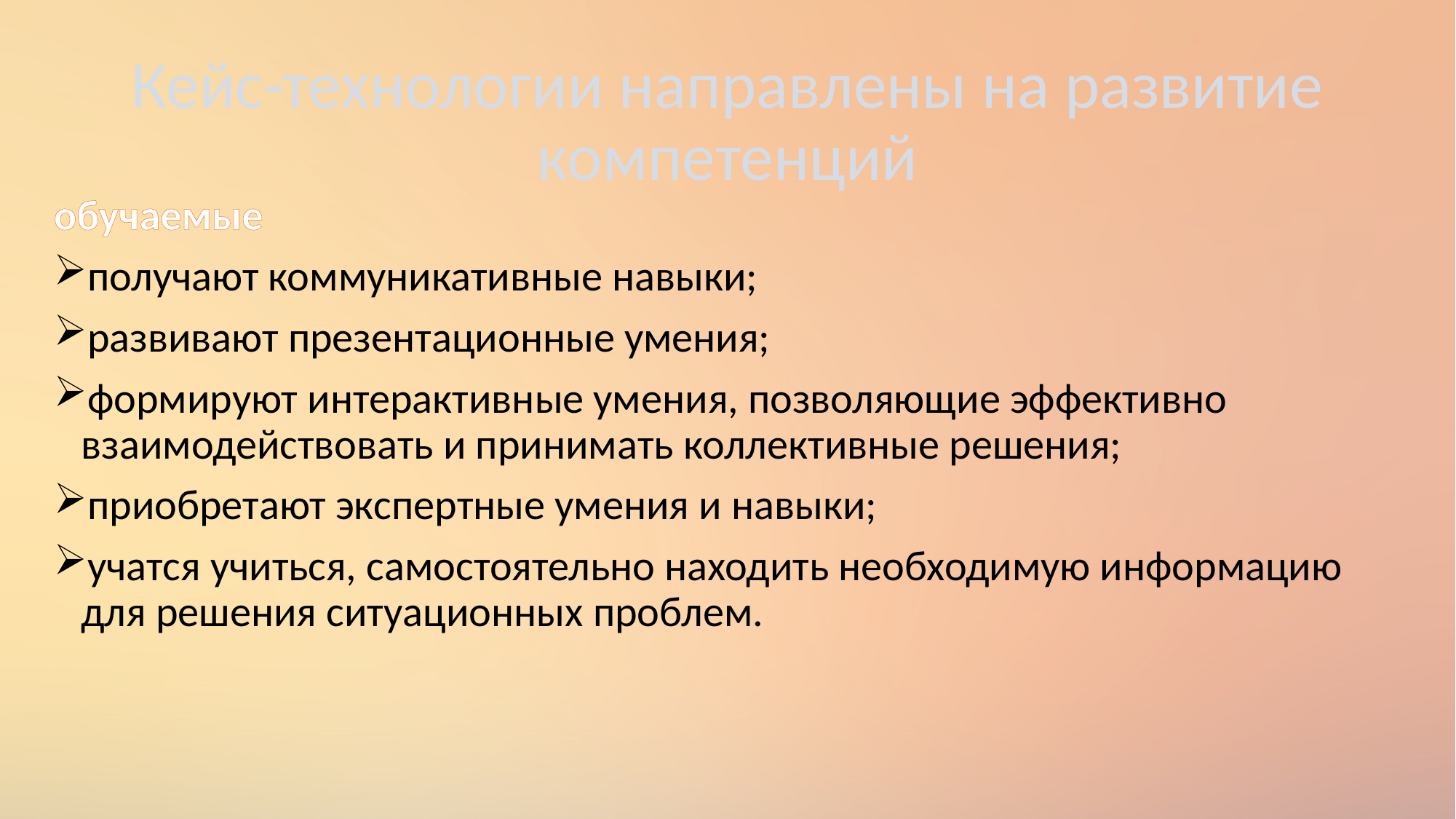

# Кейс-технологии направлены на развитие компетенций
обучаемые
получают коммуникативные навыки;
развивают презентационные умения;
формируют интерактивные умения, позволяющие эффективно взаимодействовать и принимать коллективные решения;
приобретают экспертные умения и навыки;
учатся учиться, самостоятельно находить необходимую информацию для решения ситуационных проблем.